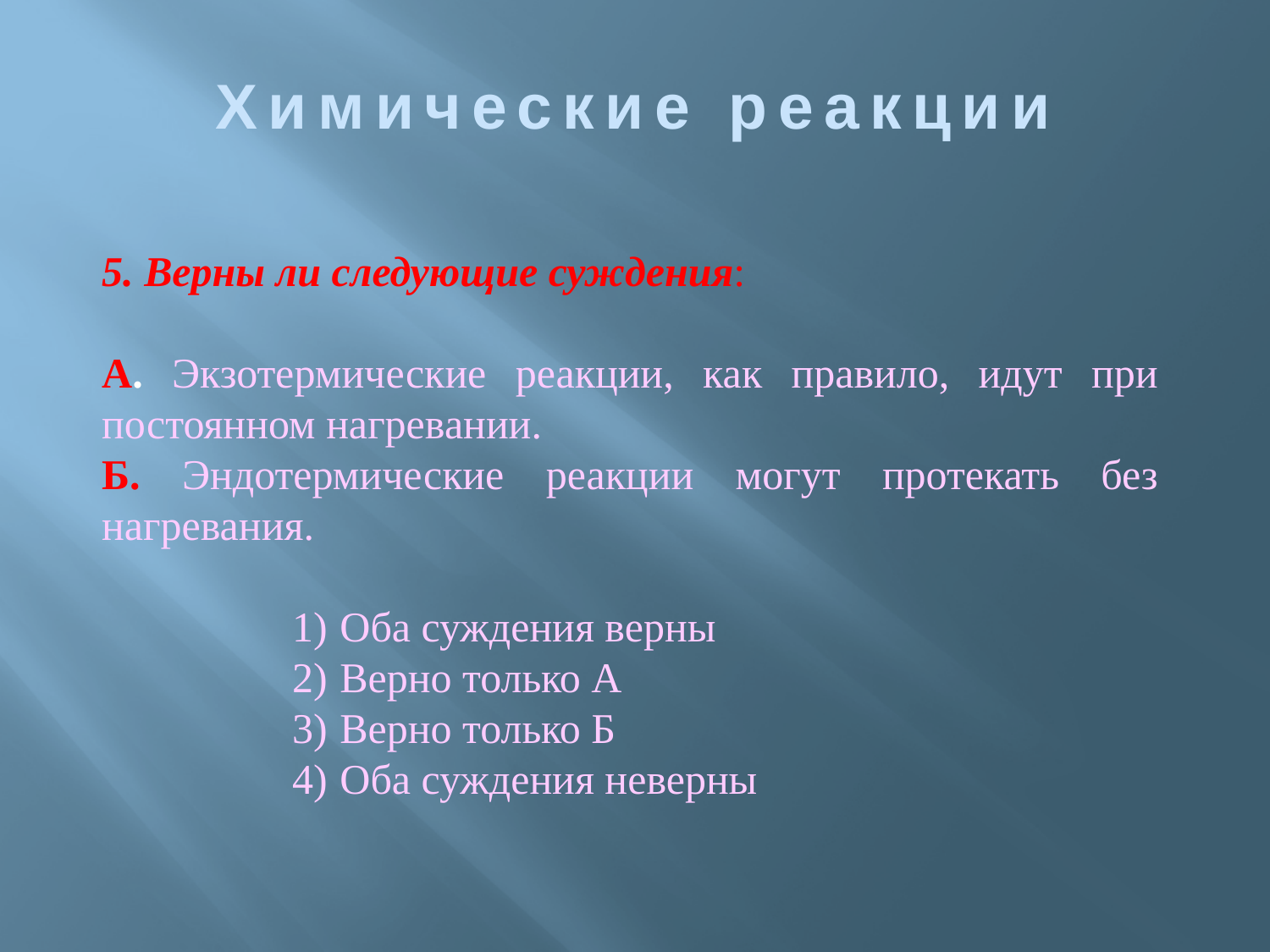

Химические реакции
5. Верны ли следующие суждения:

А. Экзотермические реакции, как правило, идут при постоянном нагревании.
Б. Эндотермические реакции могут протекать без нагревания.

Оба суждения верны
Верно только А
Верно только Б
Оба суждения неверны